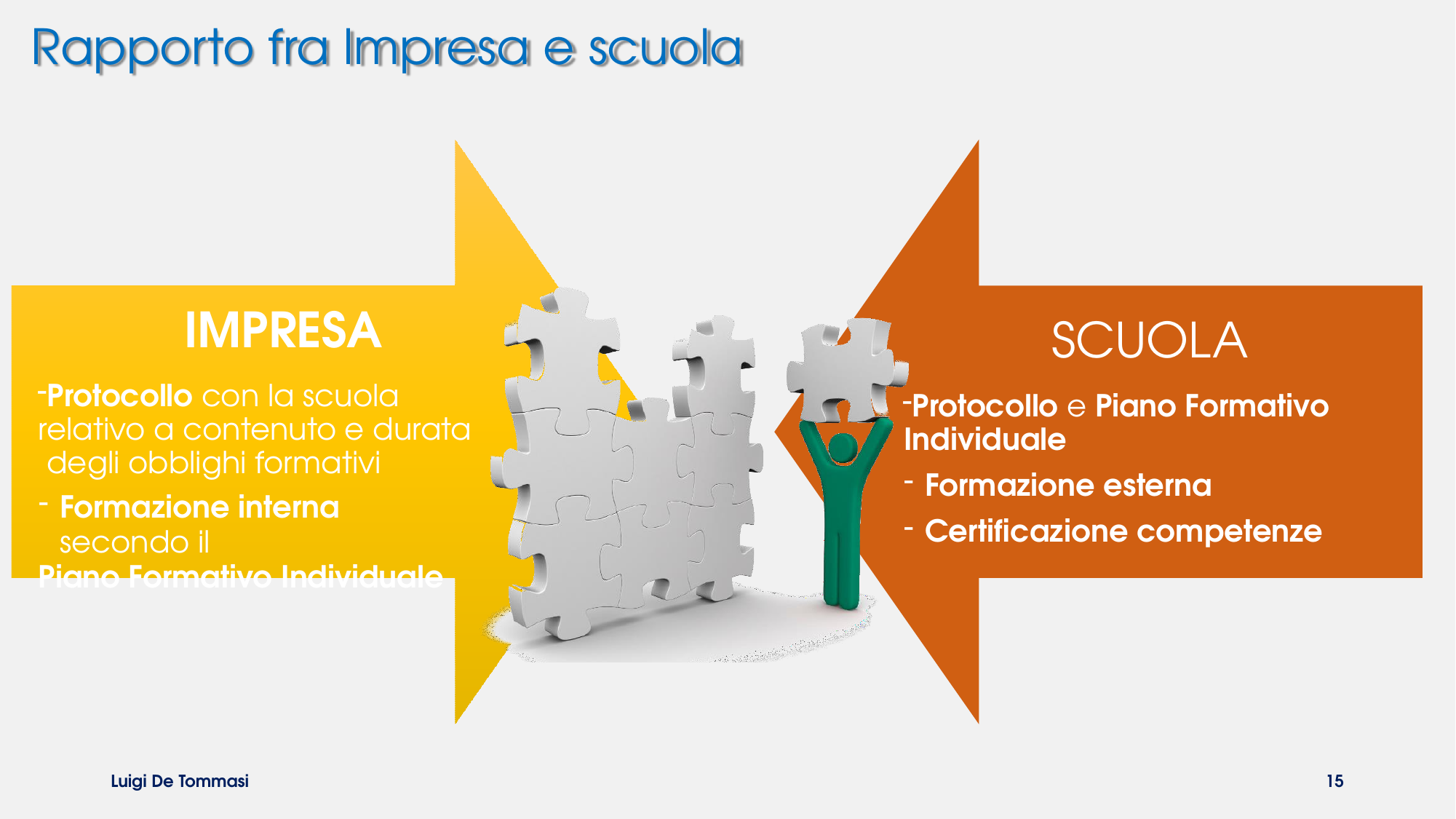

# Rapporto fra Impresa e scuola

IMPRESA
Protocollo con la scuola  relativo a contenuto e durata  degli obblighi formativi
Formazione interna secondo il
Piano Formativo Individuale
SCUOLA
Protocollo e Piano Formativo  Individuale
Formazione esterna
Certificazione competenze

Luigi De Tommasi
15